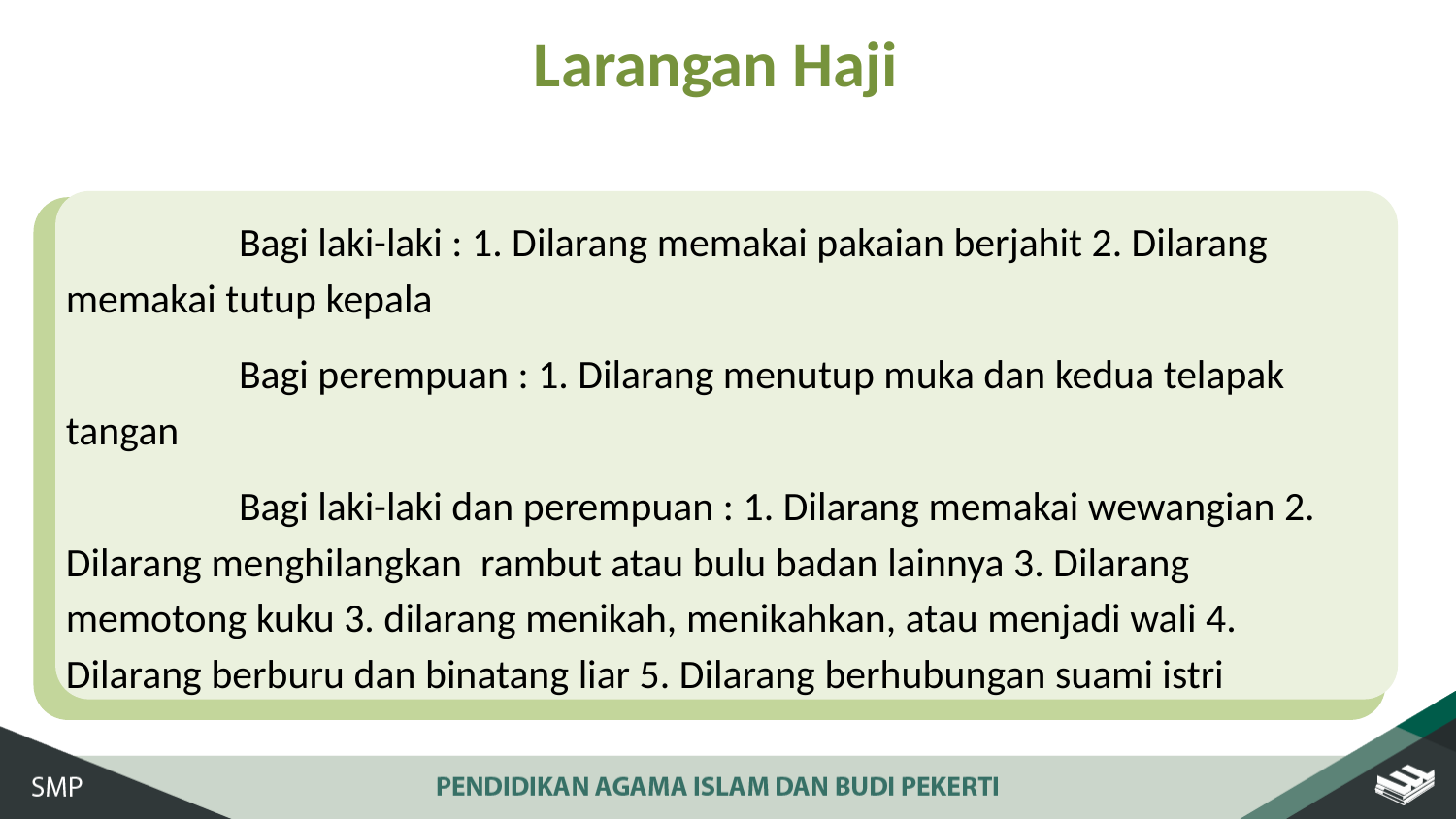

Larangan Haji

	Bagi laki-laki : 1. Dilarang memakai pakaian berjahit 2. Dilarang memakai tutup kepala
	Bagi perempuan : 1. Dilarang menutup muka dan kedua telapak tangan
	Bagi laki-laki dan perempuan : 1. Dilarang memakai wewangian 2. Dilarang menghilangkan  rambut atau bulu badan lainnya 3. Dilarang memotong kuku 3. dilarang menikah, menikahkan, atau menjadi wali 4. Dilarang berburu dan binatang liar 5. Dilarang berhubungan suami istri